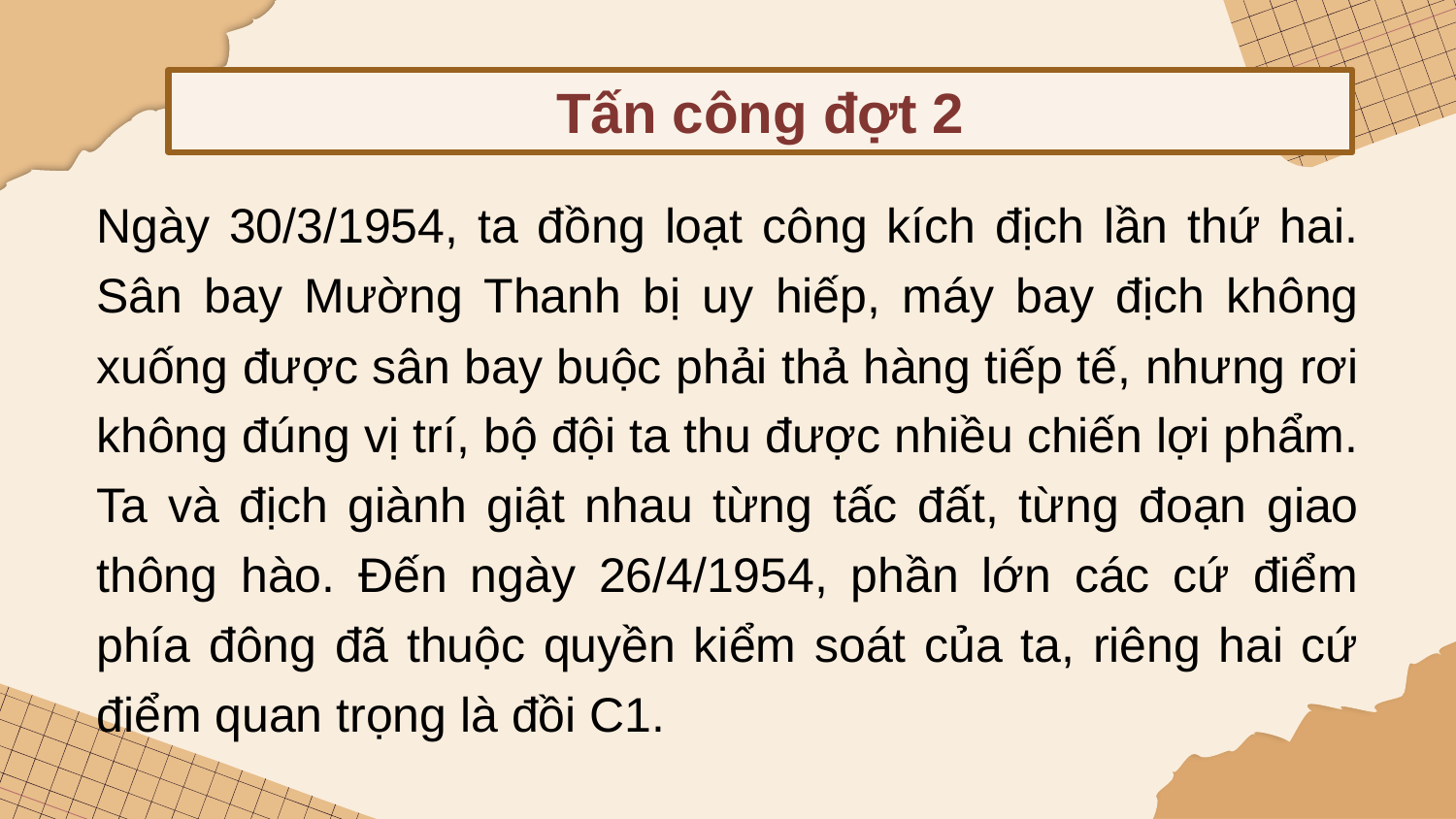

Tấn công đợt 2
Ngày 30/3/1954, ta đồng loạt công kích địch lần thứ hai. Sân bay Mường Thanh bị uy hiếp, máy bay địch không xuống được sân bay buộc phải thả hàng tiếp tế, nhưng rơi không đúng vị trí, bộ đội ta thu được nhiều chiến lợi phẩm. Ta và địch giành giật nhau từng tấc đất, từng đoạn giao thông hào. Đến ngày 26/4/1954, phần lớn các cứ điểm phía đông đã thuộc quyền kiểm soát của ta, riêng hai cứ điểm quan trọng là đồi C1.